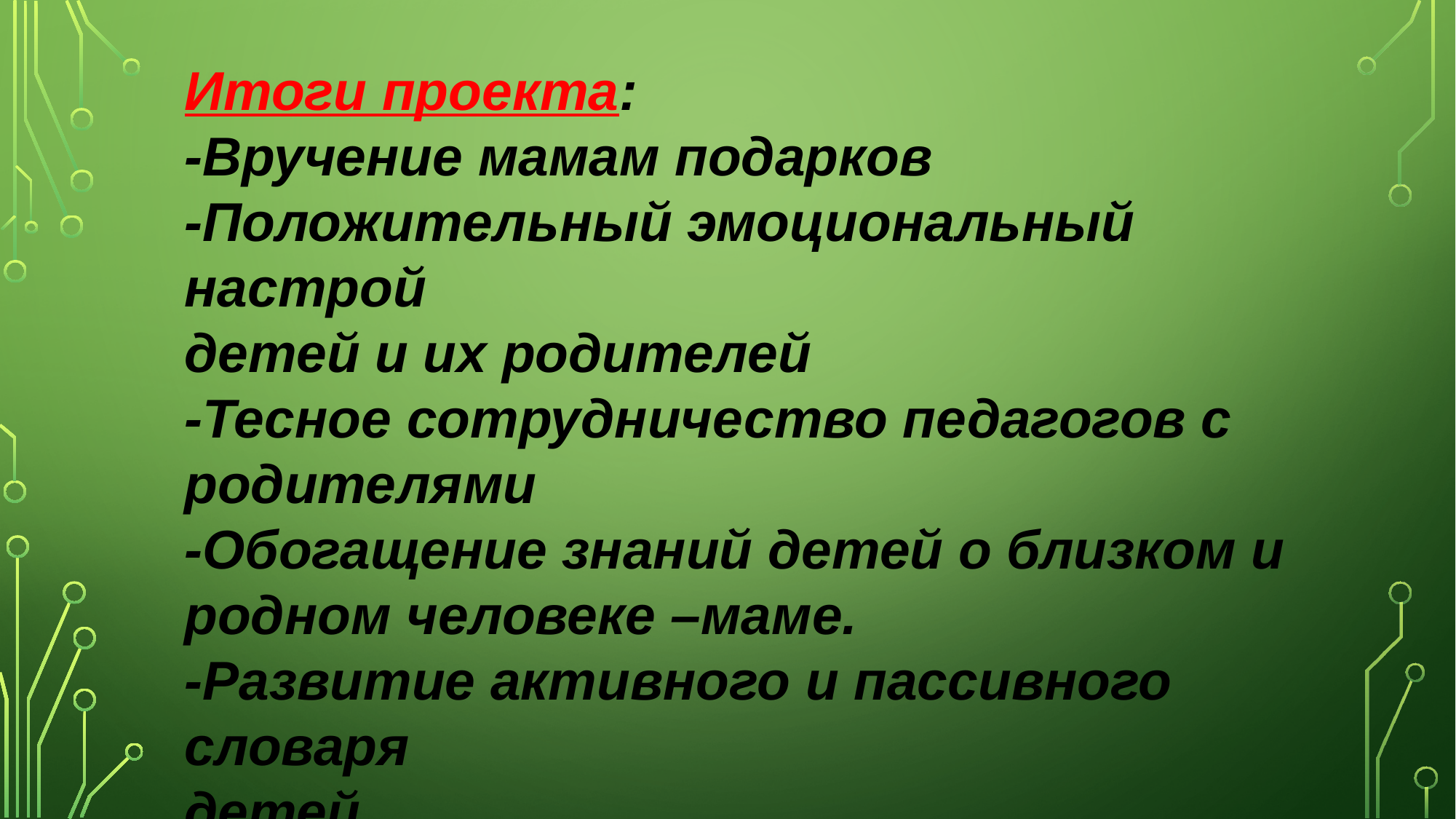

Итоги проекта:
-Вручение мамам подарков
-Положительный эмоциональный настрой
детей и их родителей
-Тесное сотрудничество педагогов с
родителями
-Обогащение знаний детей о близком и
родном человеке –маме.
-Развитие активного и пассивного словаря
детей.